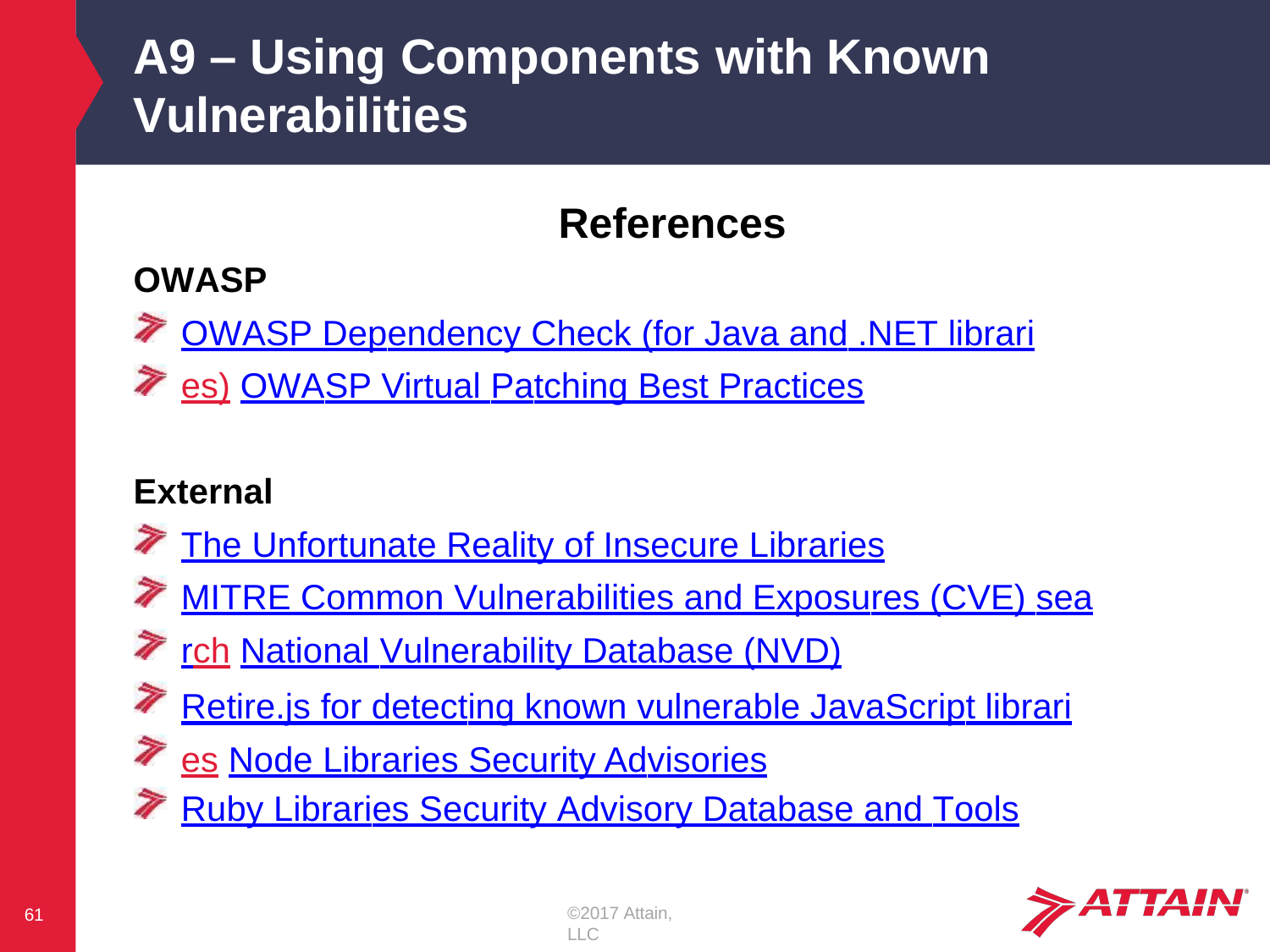

# A9 – Using Components with Known
Vulnerabilities
References

OWASP
OWASP Dependency Check (for Java and .NET libraries) OWASP Virtual Patching Best Practices

External

The Unfortunate Reality of Insecure Libraries
MITRE Common Vulnerabilities and Exposures (CVE) search National Vulnerability Database (NVD)
Retire.js for detecting known vulnerable JavaScript libraries Node Libraries Security Advisories
Ruby Libraries Security Advisory Database and Tools

©2017 Attain, LLC
61